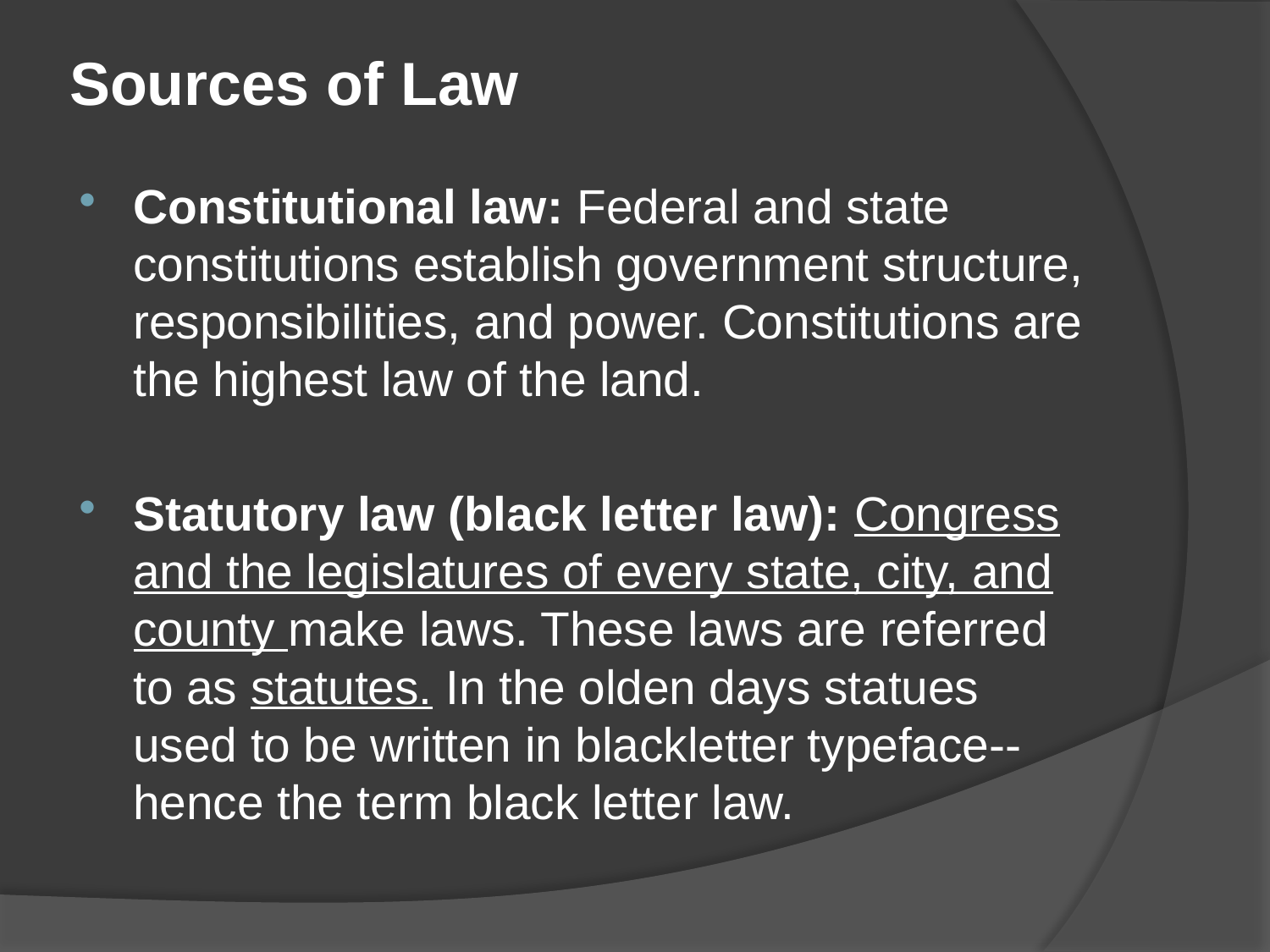

# Sources of Law
Constitutional law: Federal and state constitutions establish government structure, responsibilities, and power. Constitutions are the highest law of the land.

Statutory law (black letter law): Congress and the legislatures of every state, city, and county make laws. These laws are referred to as statutes. In the olden days statues used to be written in blackletter typeface--hence the term black letter law.